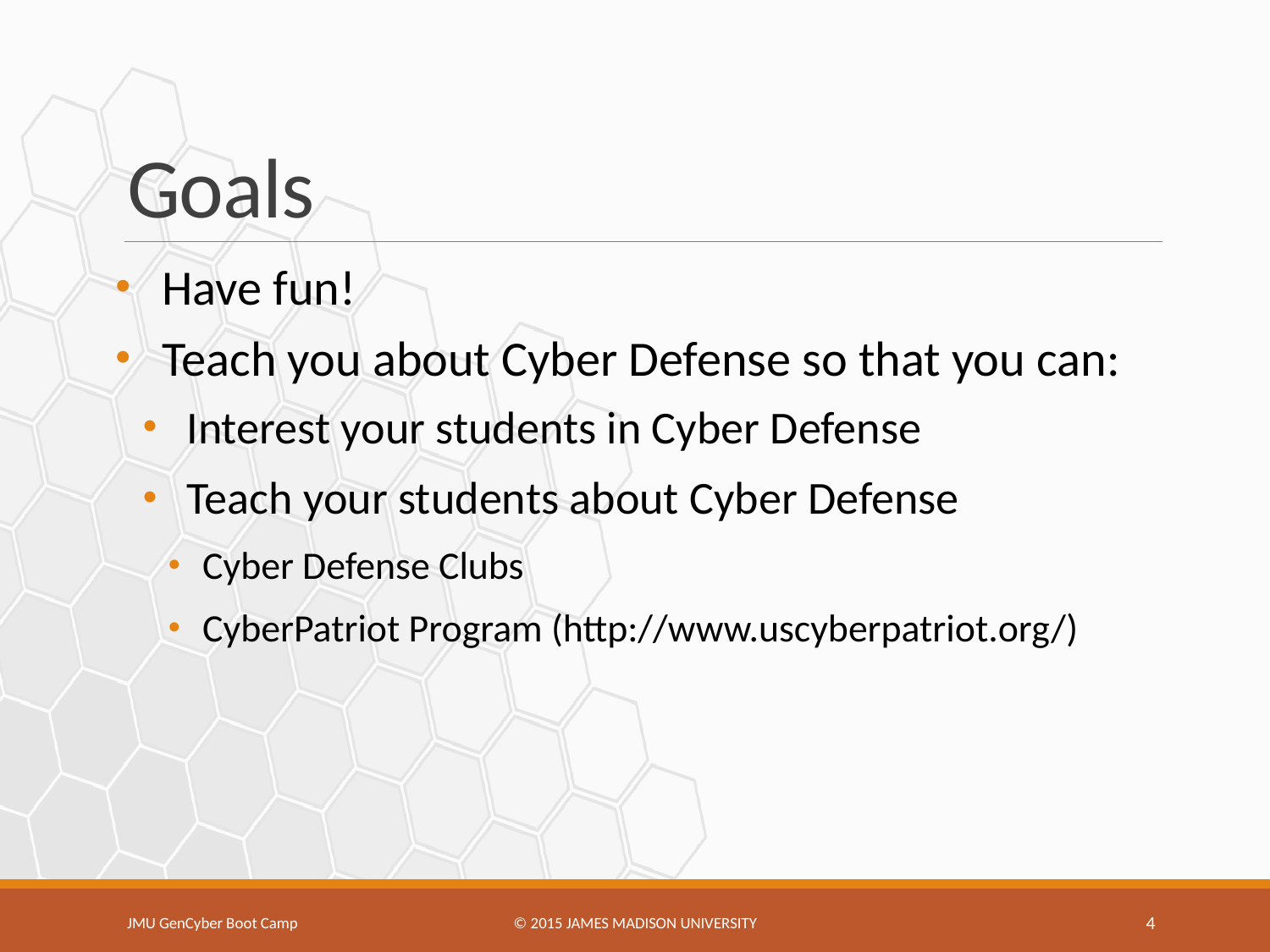

# Goals
Have fun!
Teach you about Cyber Defense so that you can:
Interest your students in Cyber Defense
Teach your students about Cyber Defense
Cyber Defense Clubs
CyberPatriot Program (http://www.uscyberpatriot.org/)
JMU GenCyber Boot Camp
© 2015 James Madison university
4